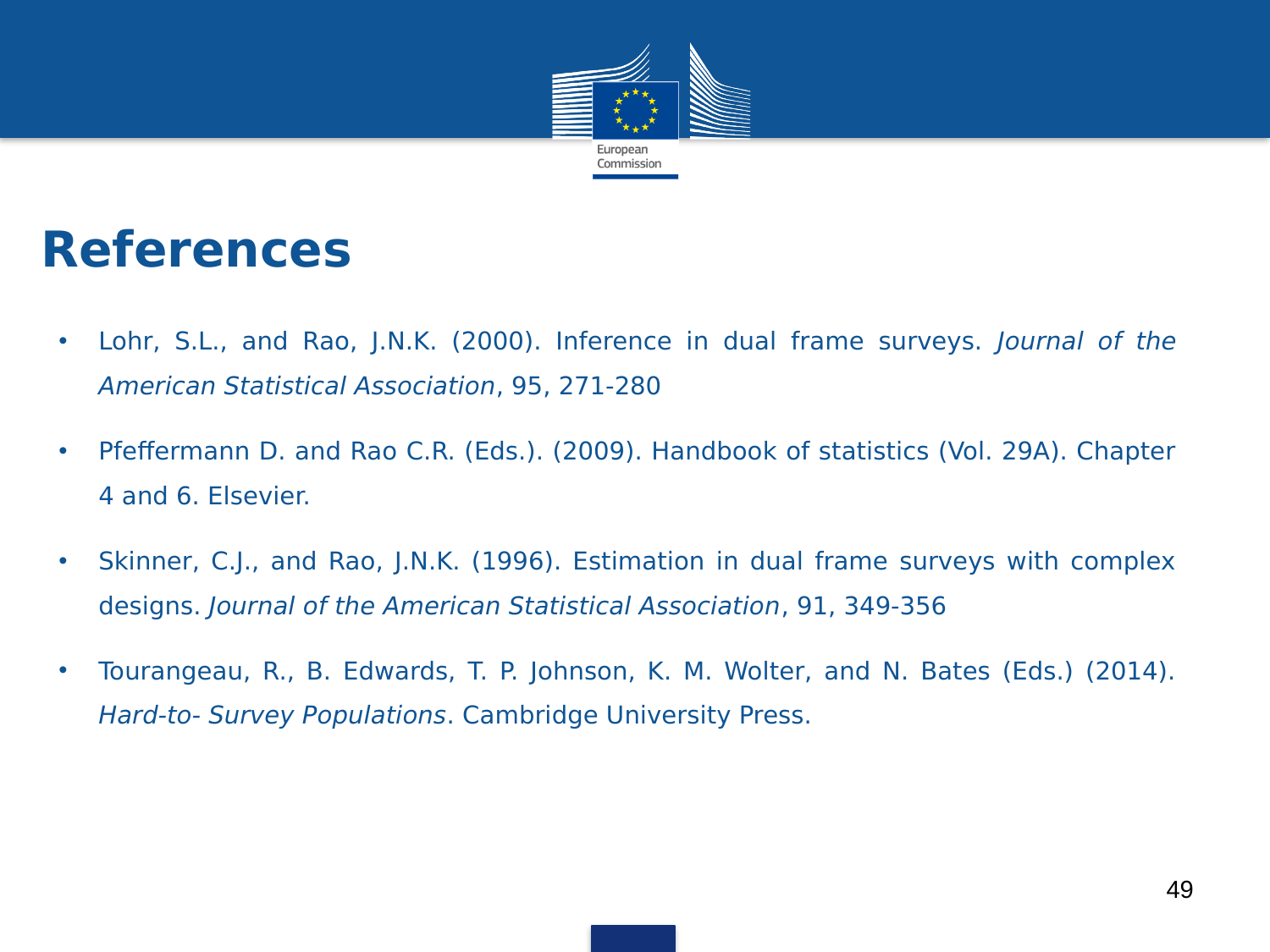

# References

Lohr, S.L., and Rao, J.N.K. (2000). Inference in dual frame surveys. Journal of the American Statistical Association, 95, 271-280
Pfeffermann D. and Rao C.R. (Eds.). (2009). Handbook of statistics (Vol. 29A). Chapter 4 and 6. Elsevier.
Skinner, C.J., and Rao, J.N.K. (1996). Estimation in dual frame surveys with complex designs. Journal of the American Statistical Association, 91, 349-356
Tourangeau, R., B. Edwards, T. P. Johnson, K. M. Wolter, and N. Bates (Eds.) (2014). Hard-to- Survey Populations. Cambridge University Press.

49